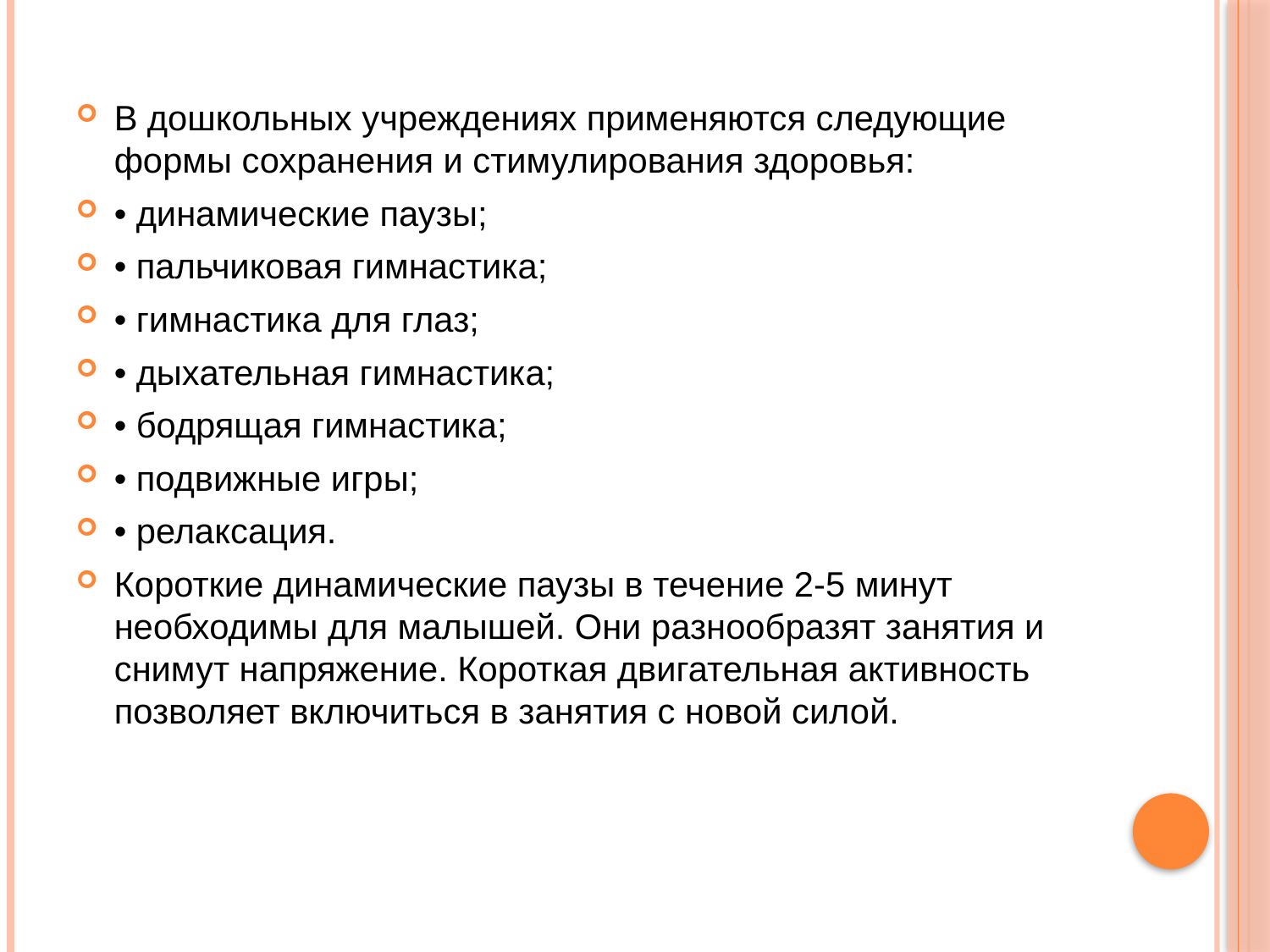

В дошкольных учреждениях применяются следующие формы сохранения и стимулирования здоровья:
• динамические паузы;
• пальчиковая гимнастика;
• гимнастика для глаз;
• дыхательная гимнастика;
• бодрящая гимнастика;
• подвижные игры;
• релаксация.
Короткие динамические паузы в течение 2-5 минут необходимы для малышей. Они разнообразят занятия и снимут напряжение. Короткая двигательная активность позволяет включиться в занятия с новой силой.